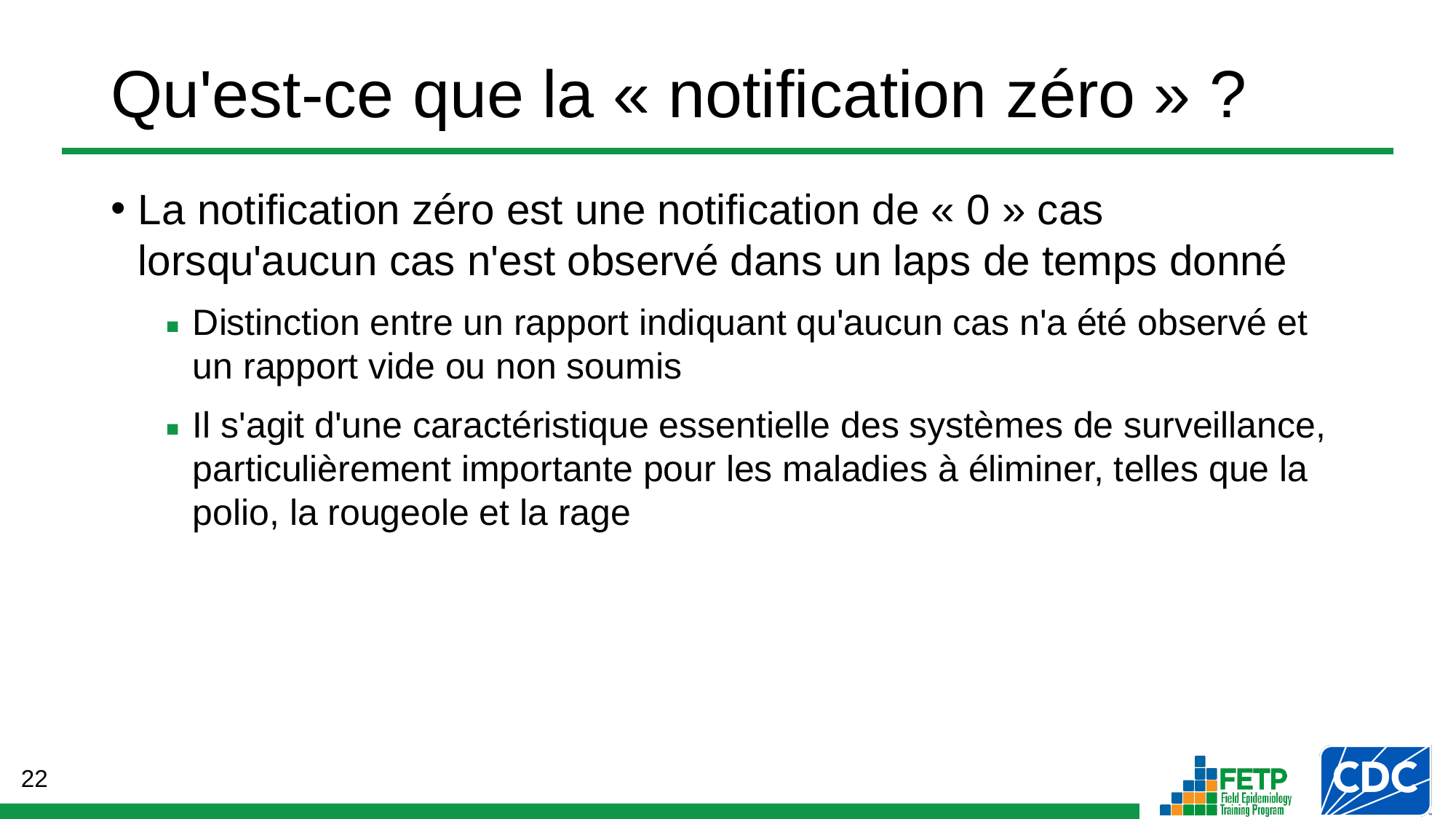

# Qu'est-ce que la « notification zéro » ?
La notification zéro est une notification de « 0 » cas lorsqu'aucun cas n'est observé dans un laps de temps donné
Distinction entre un rapport indiquant qu'aucun cas n'a été observé et un rapport vide ou non soumis
Il s'agit d'une caractéristique essentielle des systèmes de surveillance, particulièrement importante pour les maladies à éliminer, telles que la polio, la rougeole et la rage